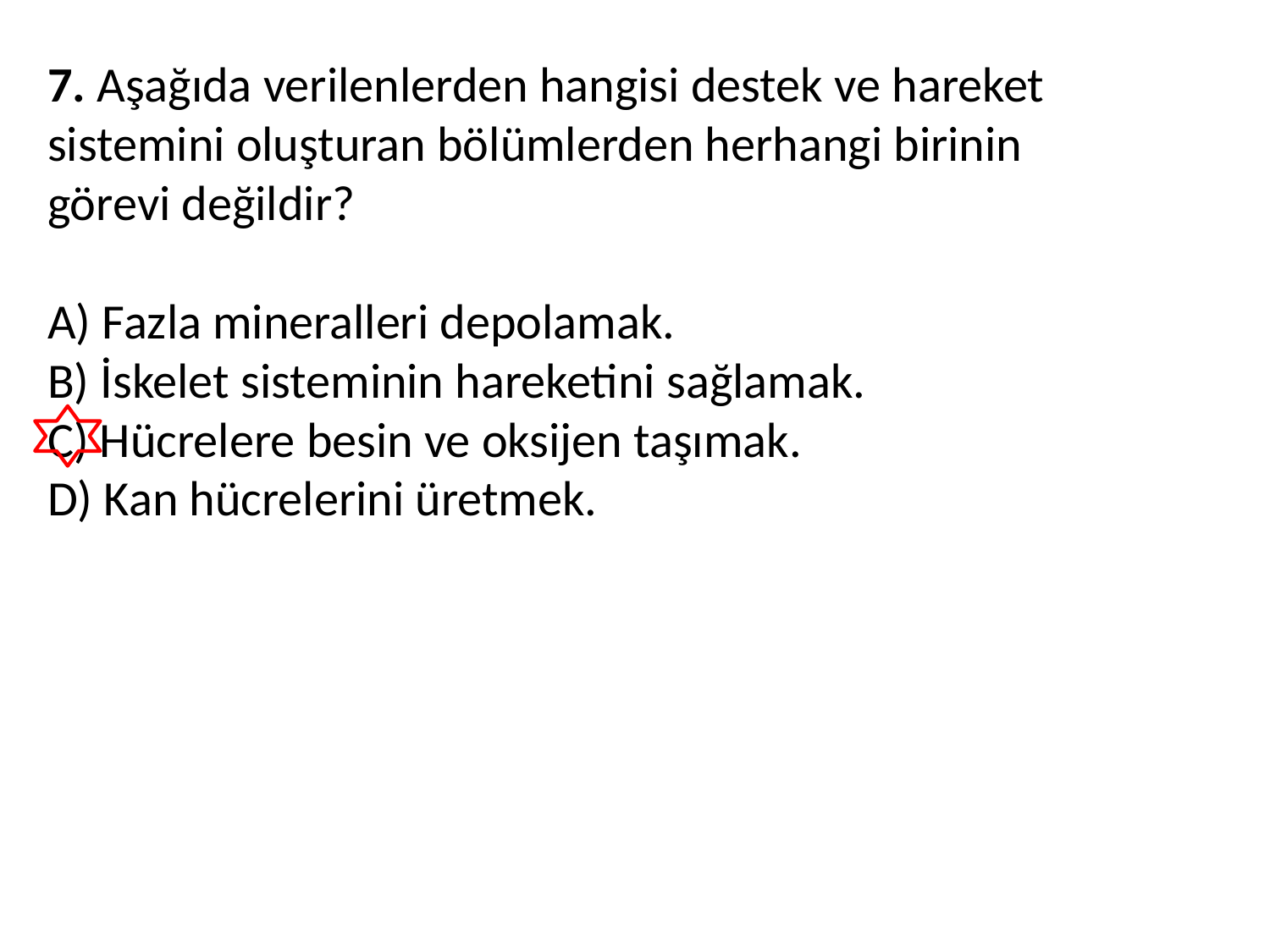

7. Aşağıda verilenlerden hangisi destek ve hareket sistemini oluşturan bölümlerden herhangi birinin
görevi değildir?

A) Fazla mineralleri depolamak.
B) İskelet sisteminin hareketini sağlamak.
C) Hücrelere besin ve oksijen taşımak.
D) Kan hücrelerini üretmek.